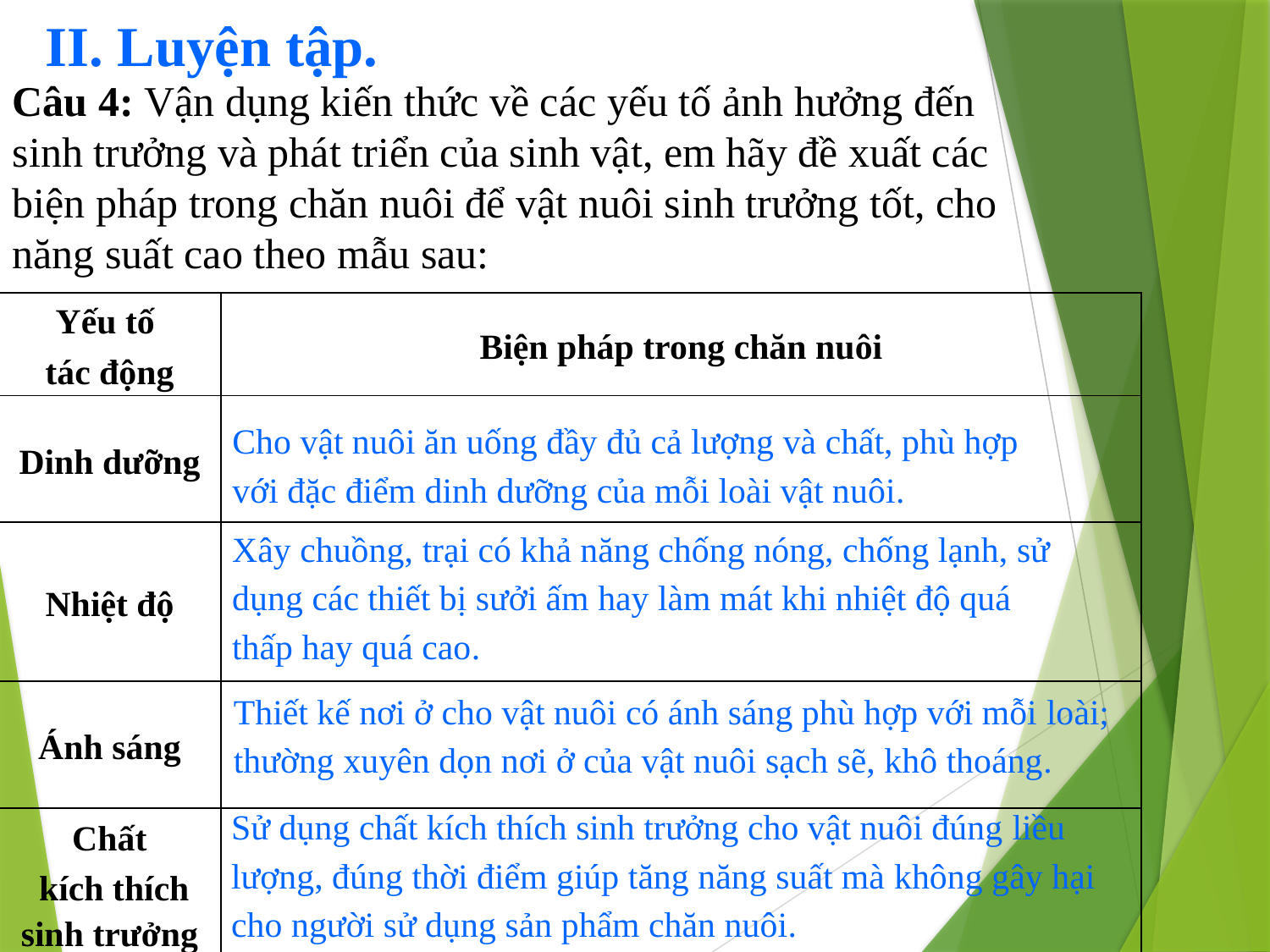

II. Luyện tập.
Câu 4: Vận dụng kiến thức về các yếu tố ảnh hưởng đến sinh trưởng và phát triển của sinh vật, em hãy đề xuất các biện pháp trong chăn nuôi để vật nuôi sinh trưởng tốt, cho năng suất cao theo mẫu sau:
| Yếu tố tác động | Biện pháp trong chăn nuôi |
| --- | --- |
| Dinh dưỡng |  |
| Nhiệt độ |  |
| Ánh sáng |  |
| Chất kích thích sinh trưởng |  |
Cho vật nuôi ăn uống đầy đủ cả lượng và chất, phù hợp với đặc điểm dinh dưỡng của mỗi loài vật nuôi.
Xây chuồng, trại có khả năng chống nóng, chống lạnh, sử dụng các thiết bị sưởi ấm hay làm mát khi nhiệt độ quá thấp hay quá cao.
Thiết kế nơi ở cho vật nuôi có ánh sáng phù hợp với mỗi loài; thường xuyên dọn nơi ở của vật nuôi sạch sẽ, khô thoáng.

Sử dụng chất kích thích sinh trưởng cho vật nuôi đúng liều lượng, đúng thời điểm giúp tăng năng suất mà không gây hại cho người sử dụng sản phẩm chăn nuôi.